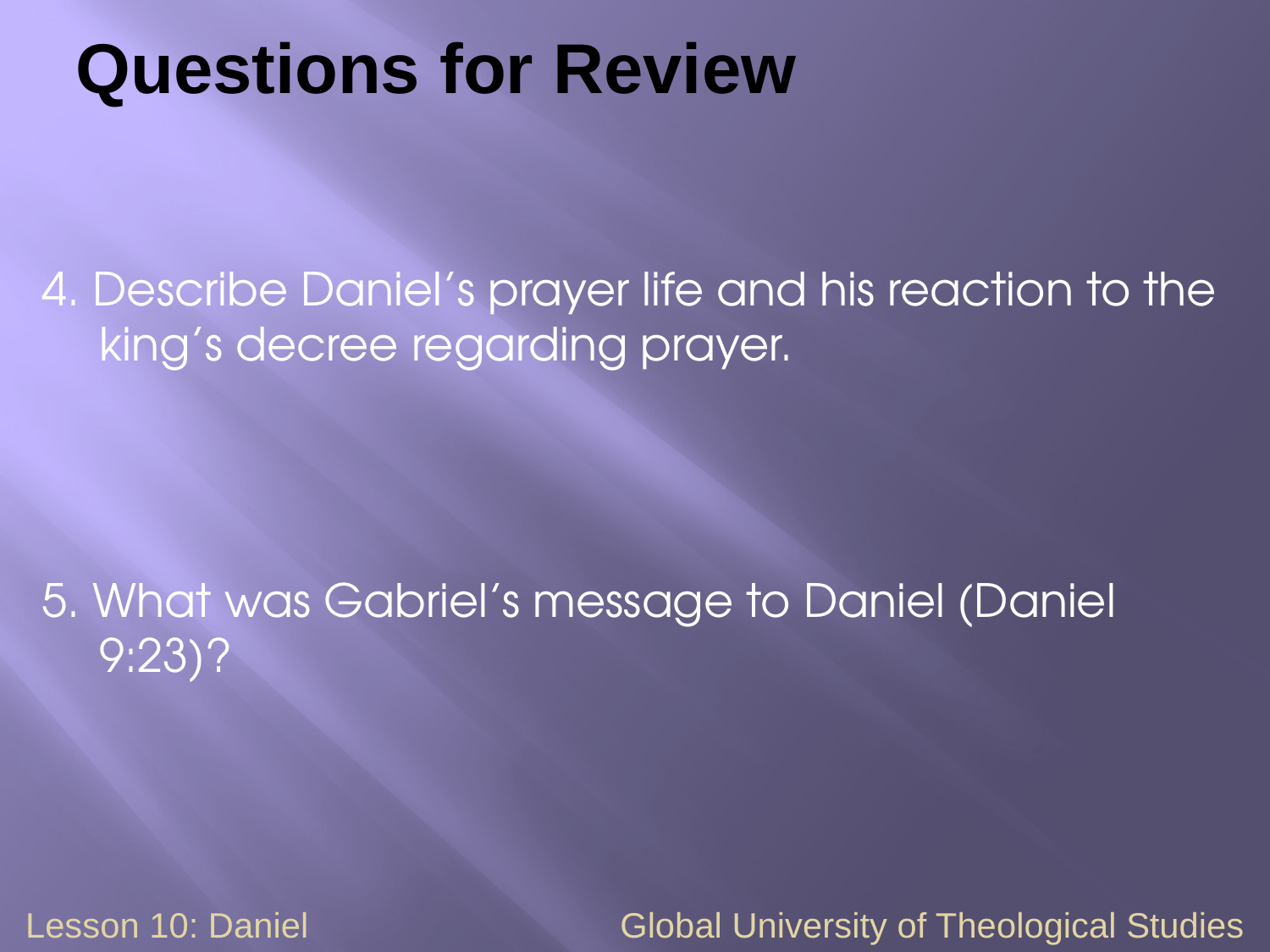

# Questions for Review
4. Describe Daniel’s prayer life and his reaction to the king’s decree regarding prayer.

5. What was Gabriel’s message to Daniel (Daniel 9:23)?
Lesson 10: Daniel                                Global University of Theological Studies